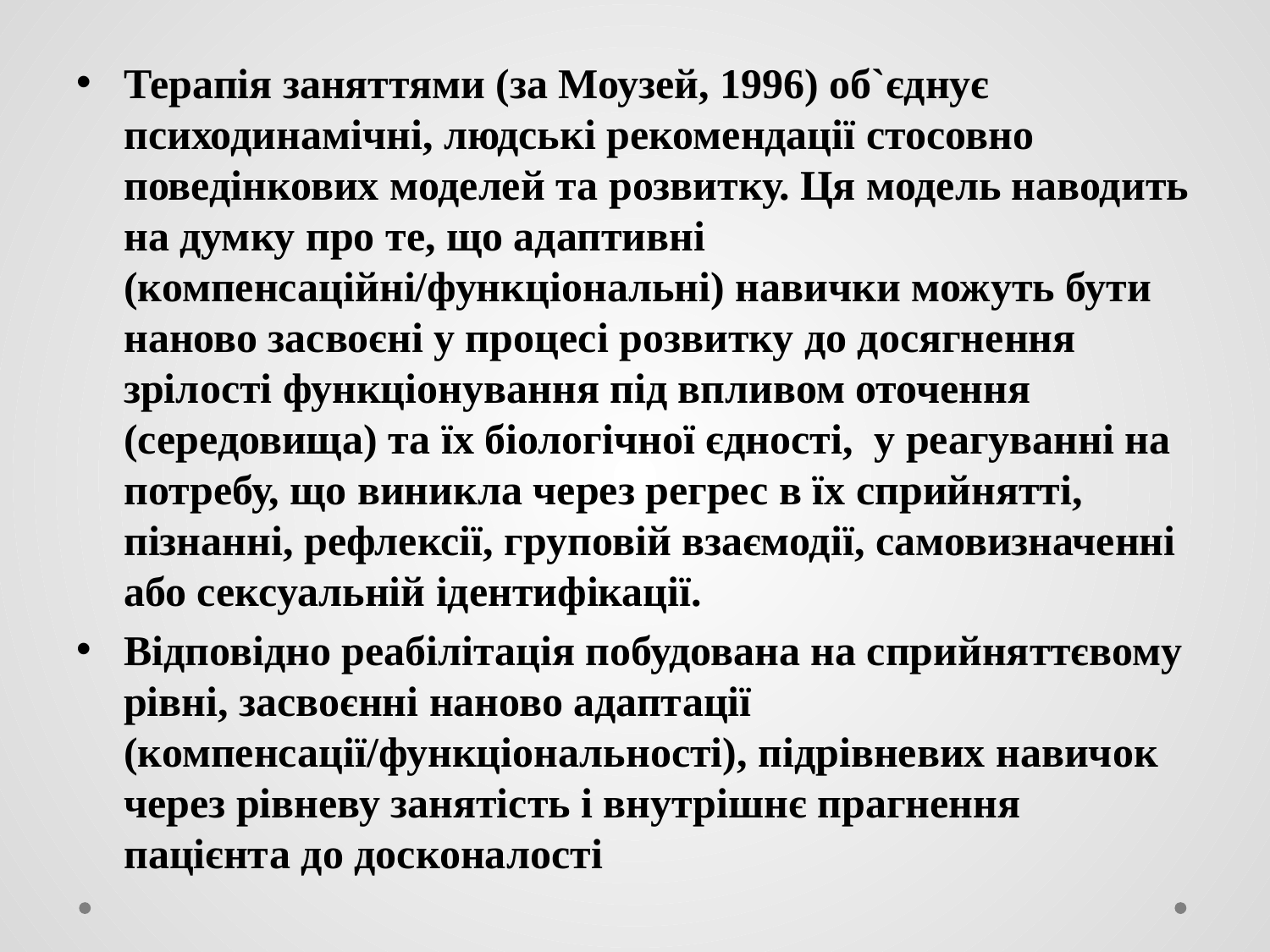

Терапія заняттями (за Моузей, 1996) об`єднує психодинамічні, людські рекомендації стосовно поведінкових моделей та розвитку. Ця модель наводить на думку про те, що адаптивні (компенсаційні/функціональні) навички можуть бути наново засвоєні у процесі розвитку до досягнення зрілості функціонування під впливом оточення (середовища) та їх біологічної єдності,  у реагуванні на потребу, що виникла через регрес в їх сприйнятті, пізнанні, рефлексії, груповій взаємодії, самовизначенні або сексуальній ідентифікації.
Відповідно реабілітація побудована на сприйняттєвому рівні, засвоєнні наново адаптації (компенсації/функціональності), підрівневих навичок через рівневу занятість і внутрішнє прагнення пацієнта до досконалості